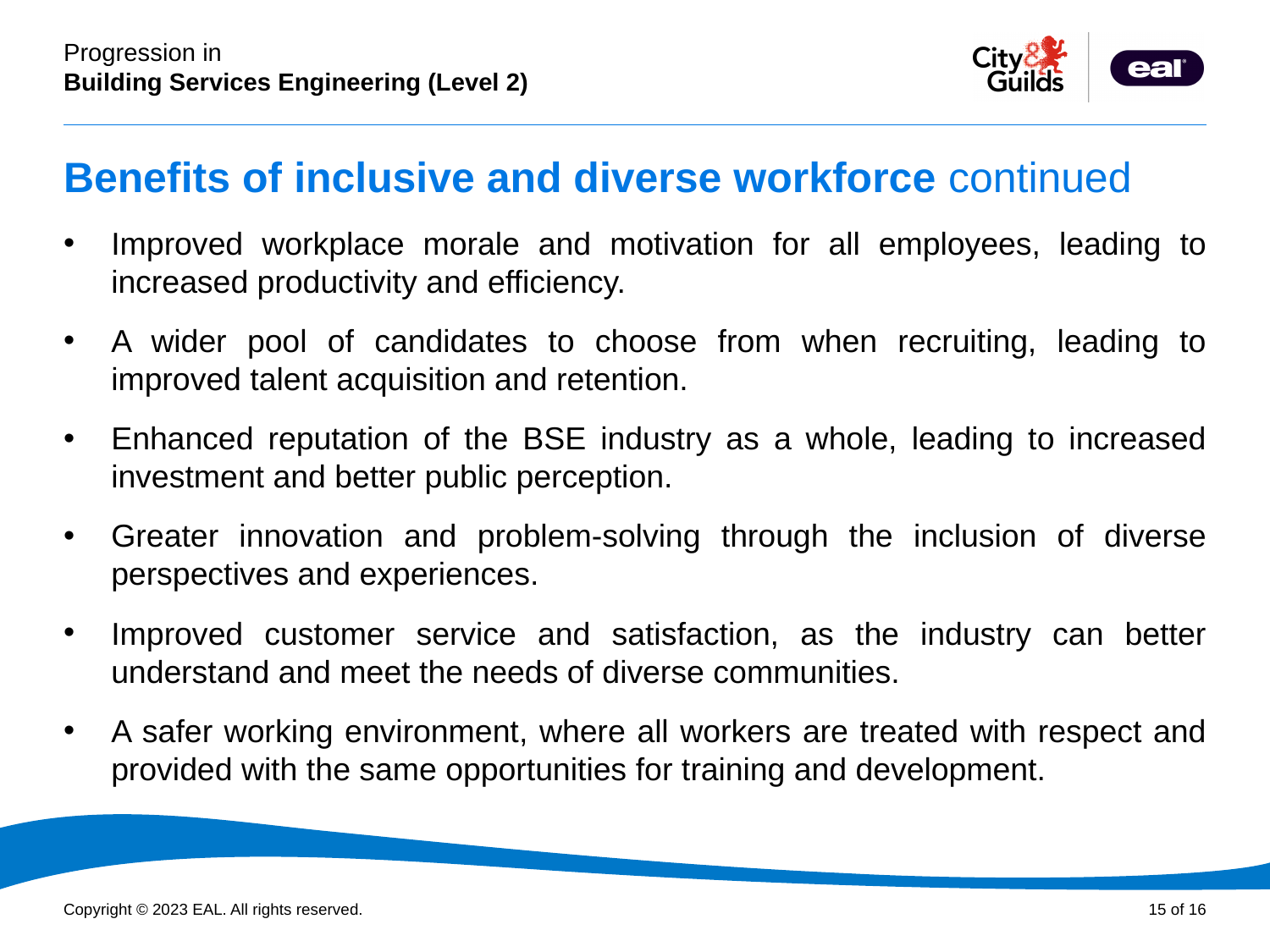

# Benefits of inclusive and diverse workforce continued
Improved workplace morale and motivation for all employees, leading to increased productivity and efficiency.
A wider pool of candidates to choose from when recruiting, leading to improved talent acquisition and retention.
Enhanced reputation of the BSE industry as a whole, leading to increased investment and better public perception.
Greater innovation and problem-solving through the inclusion of diverse perspectives and experiences.
Improved customer service and satisfaction, as the industry can better understand and meet the needs of diverse communities.
A safer working environment, where all workers are treated with respect and provided with the same opportunities for training and development.